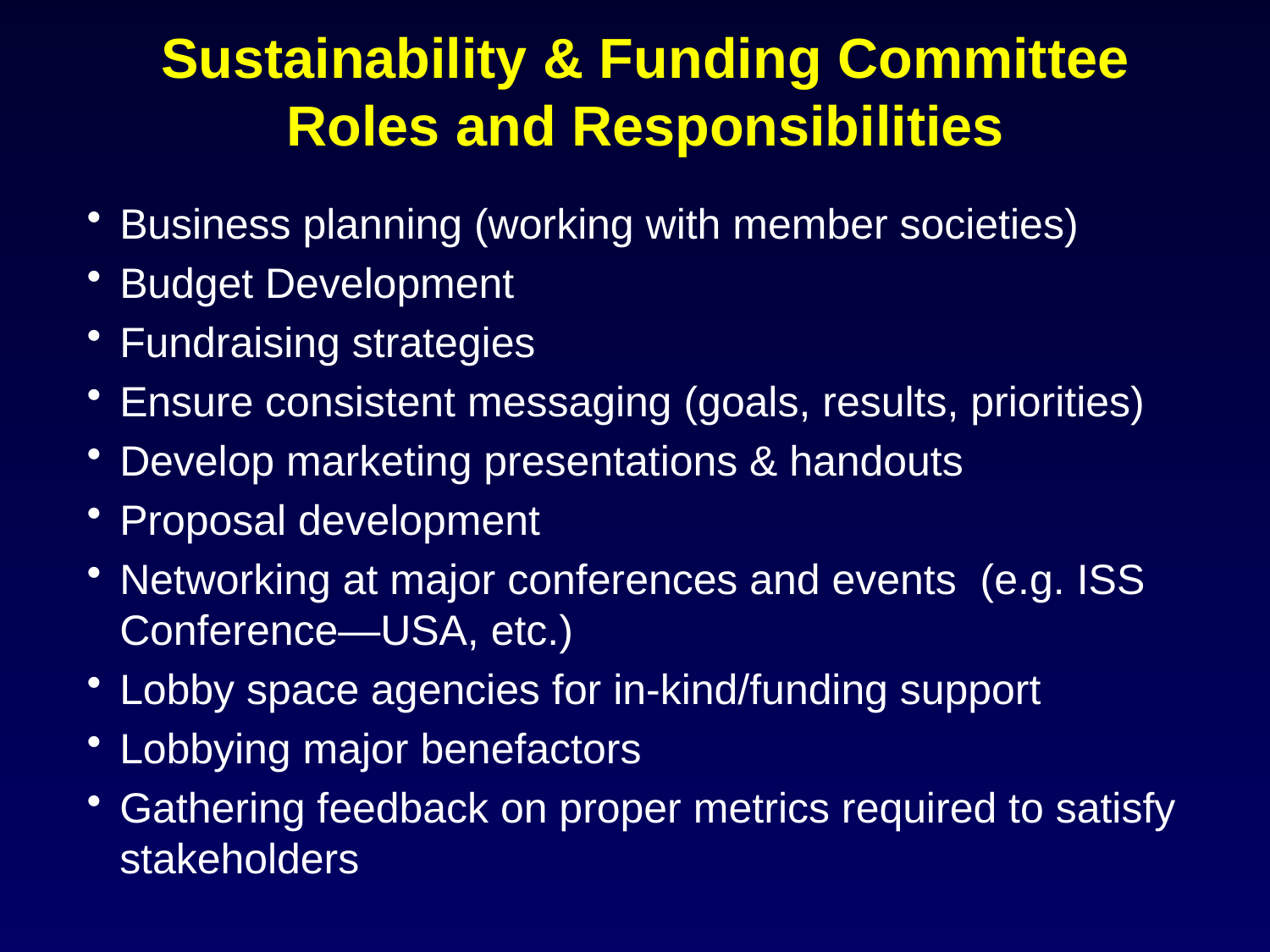

# Sustainability & Funding Committee Roles and Responsibilities
Business planning (working with member societies)
Budget Development
Fundraising strategies
Ensure consistent messaging (goals, results, priorities)
Develop marketing presentations & handouts
Proposal development
Networking at major conferences and events  (e.g. ISS Conference—USA, etc.)
Lobby space agencies for in-kind/funding support
Lobbying major benefactors
Gathering feedback on proper metrics required to satisfy stakeholders